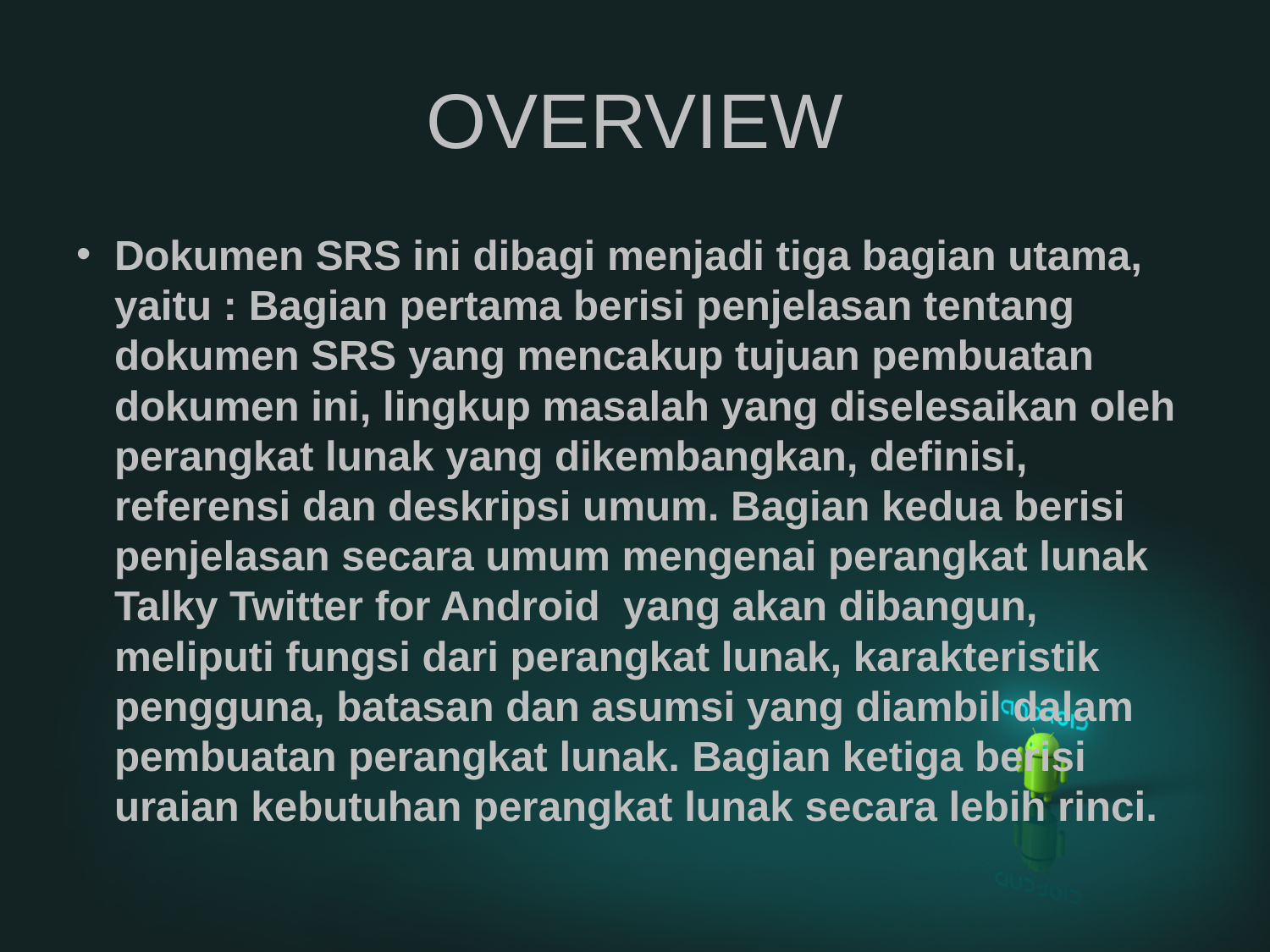

# OVERVIEW
Dokumen SRS ini dibagi menjadi tiga bagian utama, yaitu : Bagian pertama berisi penjelasan tentang dokumen SRS yang mencakup tujuan pembuatan dokumen ini, lingkup masalah yang diselesaikan oleh perangkat lunak yang dikembangkan, definisi, referensi dan deskripsi umum. Bagian kedua berisi penjelasan secara umum mengenai perangkat lunak Talky Twitter for Android  yang akan dibangun, meliputi fungsi dari perangkat lunak, karakteristik pengguna, batasan dan asumsi yang diambil dalam pembuatan perangkat lunak. Bagian ketiga berisi uraian kebutuhan perangkat lunak secara lebih rinci.